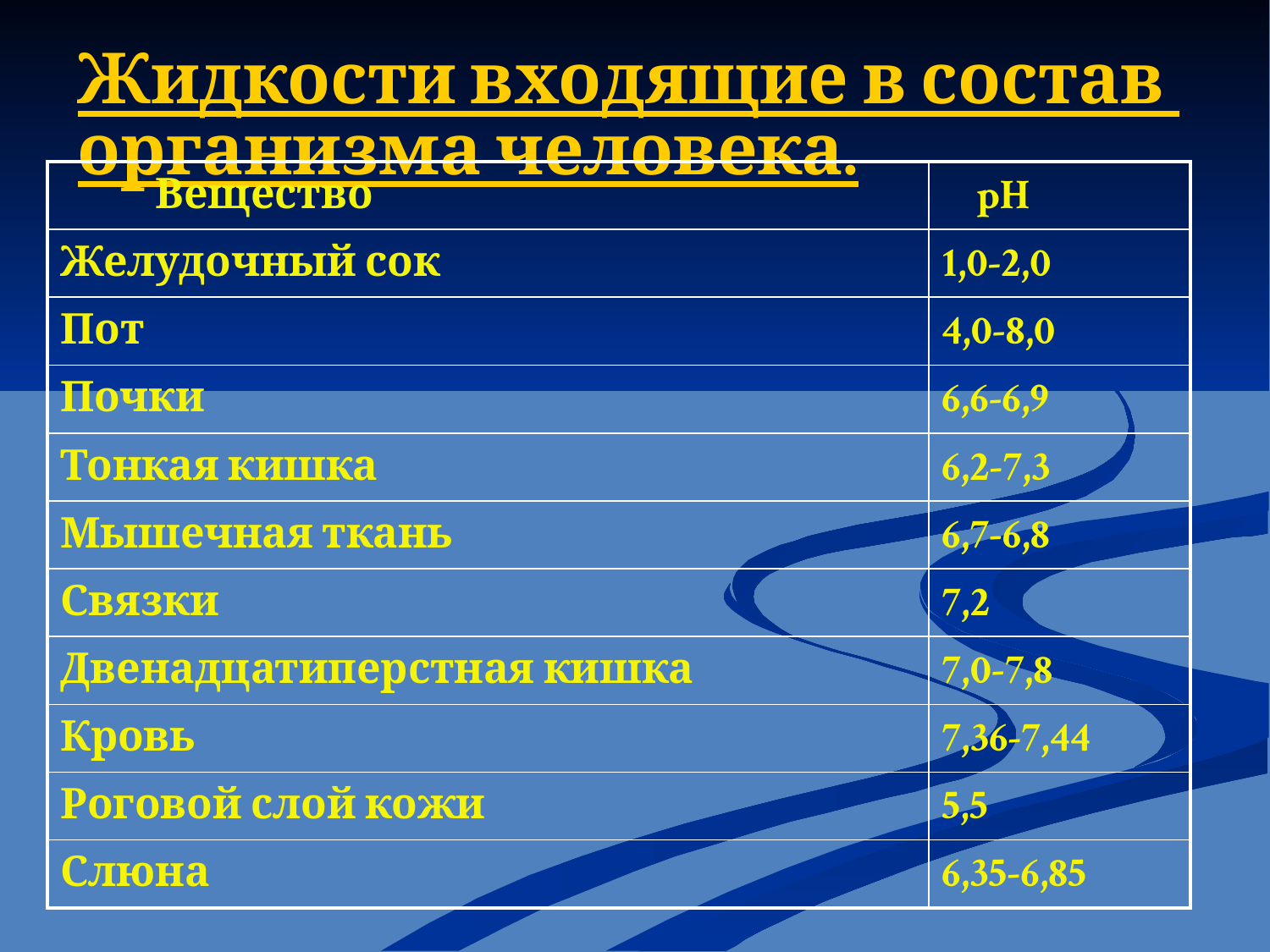

# Жидкости входящие в состав организма человека.
| Вещество | pH |
| --- | --- |
| Желудочный сок | 1,0-2,0 |
| Пот | 4,0-8,0 |
| Почки | 6,6-6,9 |
| Тонкая кишка | 6,2-7,3 |
| Мышечная ткань | 6,7-6,8 |
| Связки | 7,2 |
| Двенадцатиперстная кишка | 7,0-7,8 |
| Кровь | 7,36-7,44 |
| Роговой слой кожи | 5,5 |
| Слюна | 6,35-6,85 |